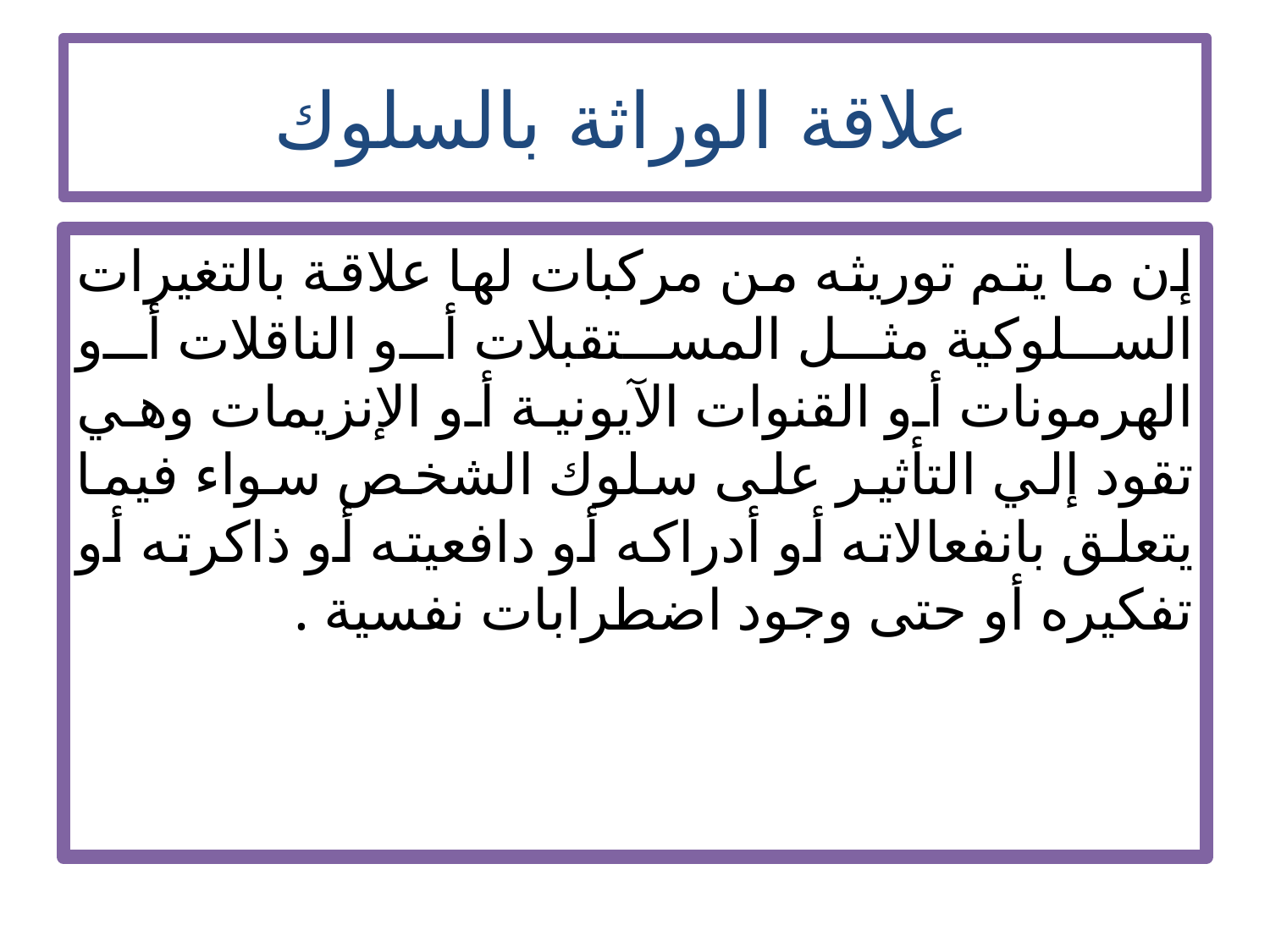

# علاقة الوراثة بالسلوك
إن ما يتم توريثه من مركبات لها علاقة بالتغيرات السلوكية مثل المستقبلات أو الناقلات أو الهرمونات أو القنوات الآيونية أو الإنزيمات وهي تقود إلي التأثير على سلوك الشخص سواء فيما يتعلق بانفعالاته أو أدراكه أو دافعيته أو ذاكرته أو تفكيره أو حتى وجود اضطرابات نفسية .